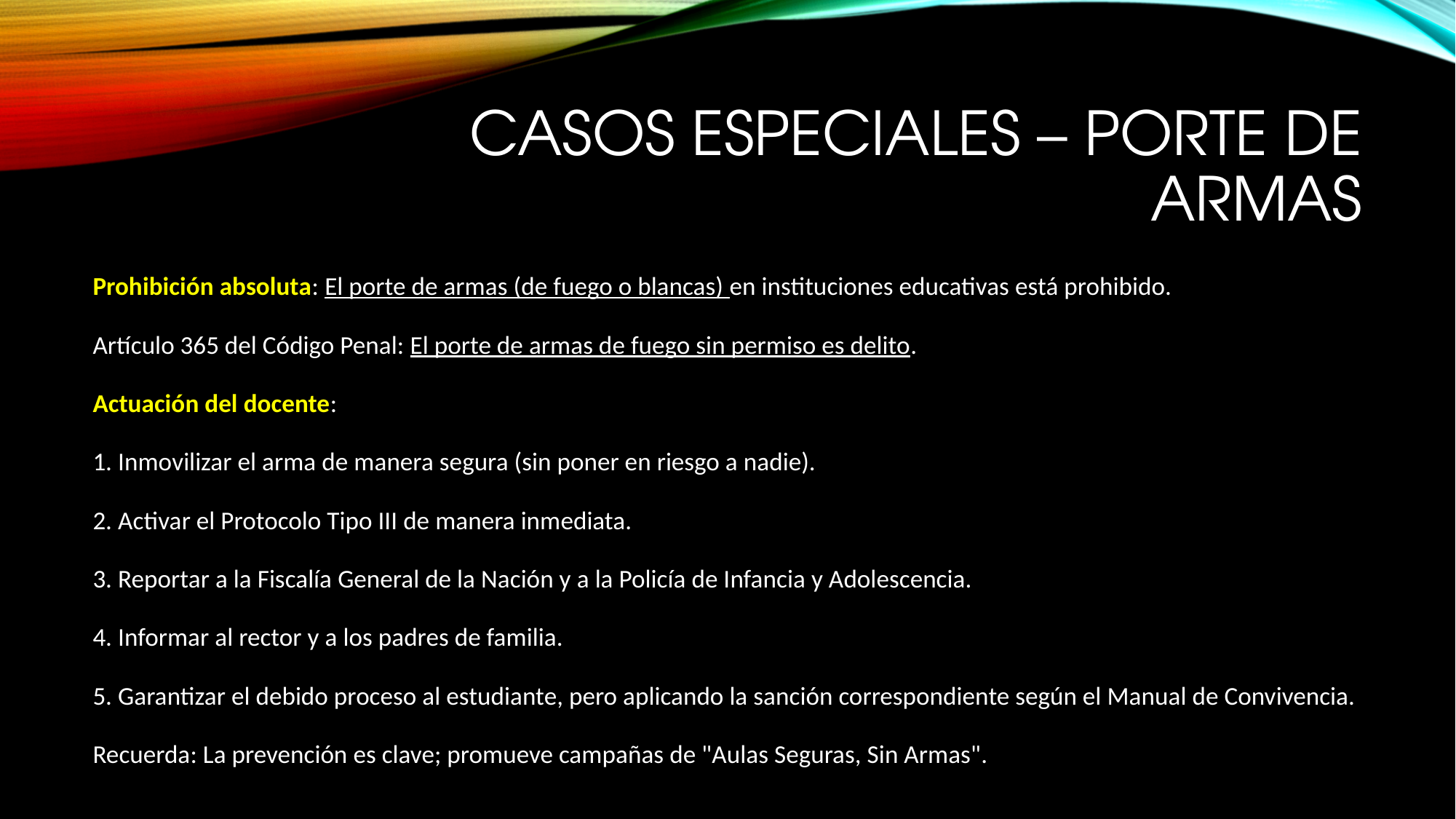

# Casos Especiales – Porte de Armas
Prohibición absoluta: El porte de armas (de fuego o blancas) en instituciones educativas está prohibido.
Artículo 365 del Código Penal: El porte de armas de fuego sin permiso es delito.
Actuación del docente:
1. Inmovilizar el arma de manera segura (sin poner en riesgo a nadie).
2. Activar el Protocolo Tipo III de manera inmediata.
3. Reportar a la Fiscalía General de la Nación y a la Policía de Infancia y Adolescencia.
4. Informar al rector y a los padres de familia.
5. Garantizar el debido proceso al estudiante, pero aplicando la sanción correspondiente según el Manual de Convivencia.
Recuerda: La prevención es clave; promueve campañas de "Aulas Seguras, Sin Armas".